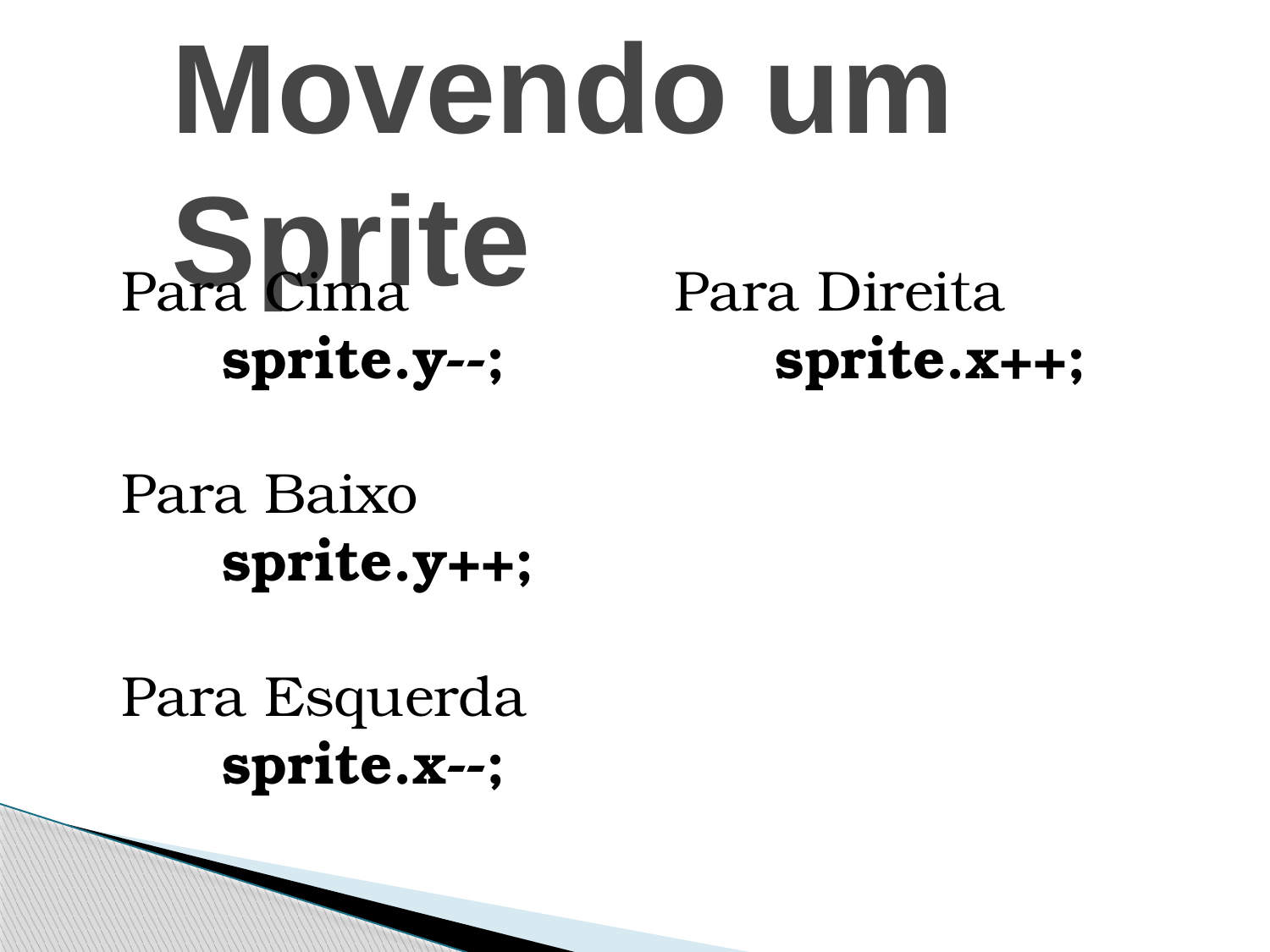

# Movendo um Sprite
Para Cima
	sprite.y--;

Para Baixo
	sprite.y++;

Para Esquerda
	sprite.x--;

Para Direita
	sprite.x++;